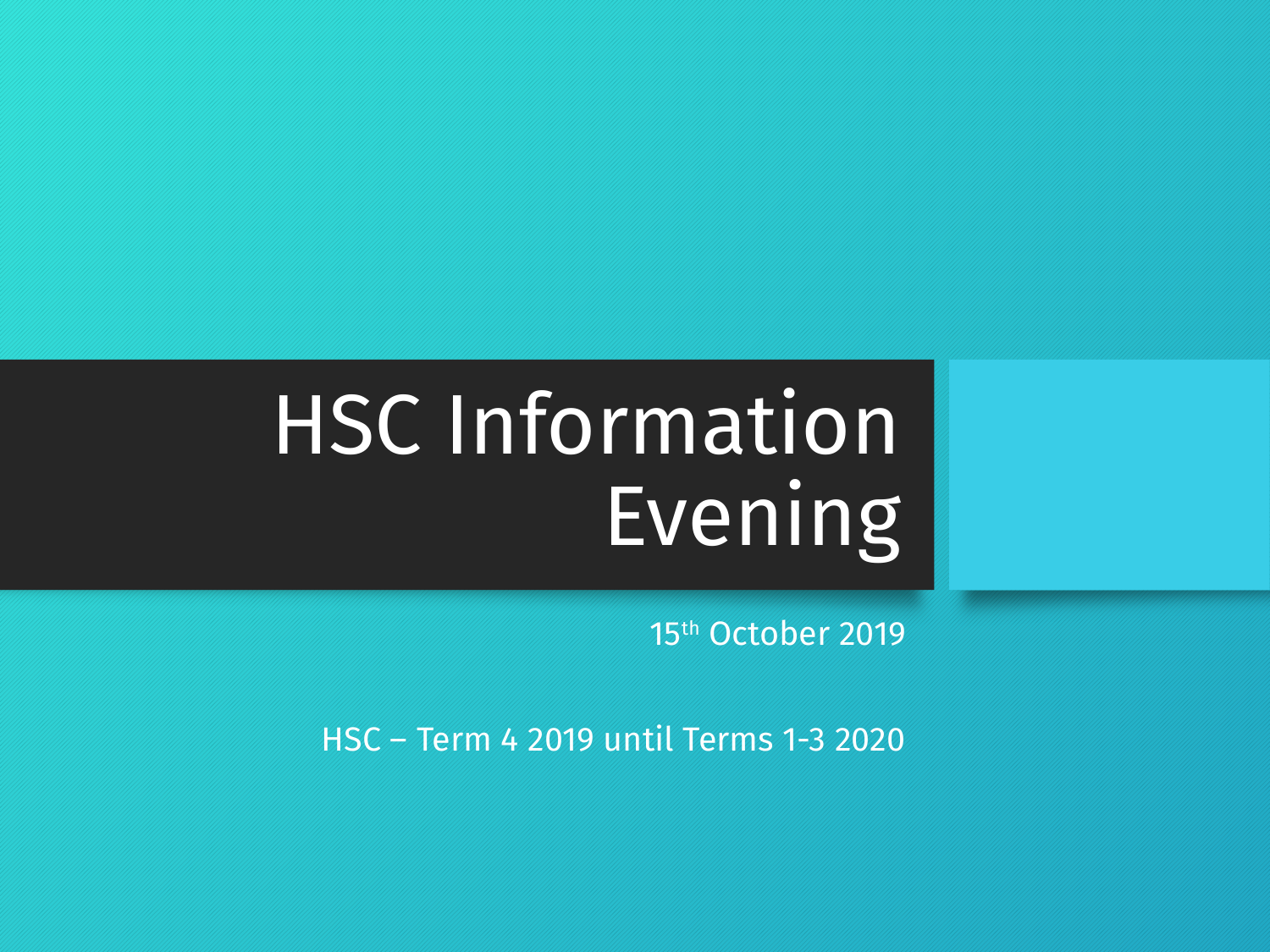

# HSC Information Evening
15th October 2019

HSC – Term 4 2019 until Terms 1-3 2020